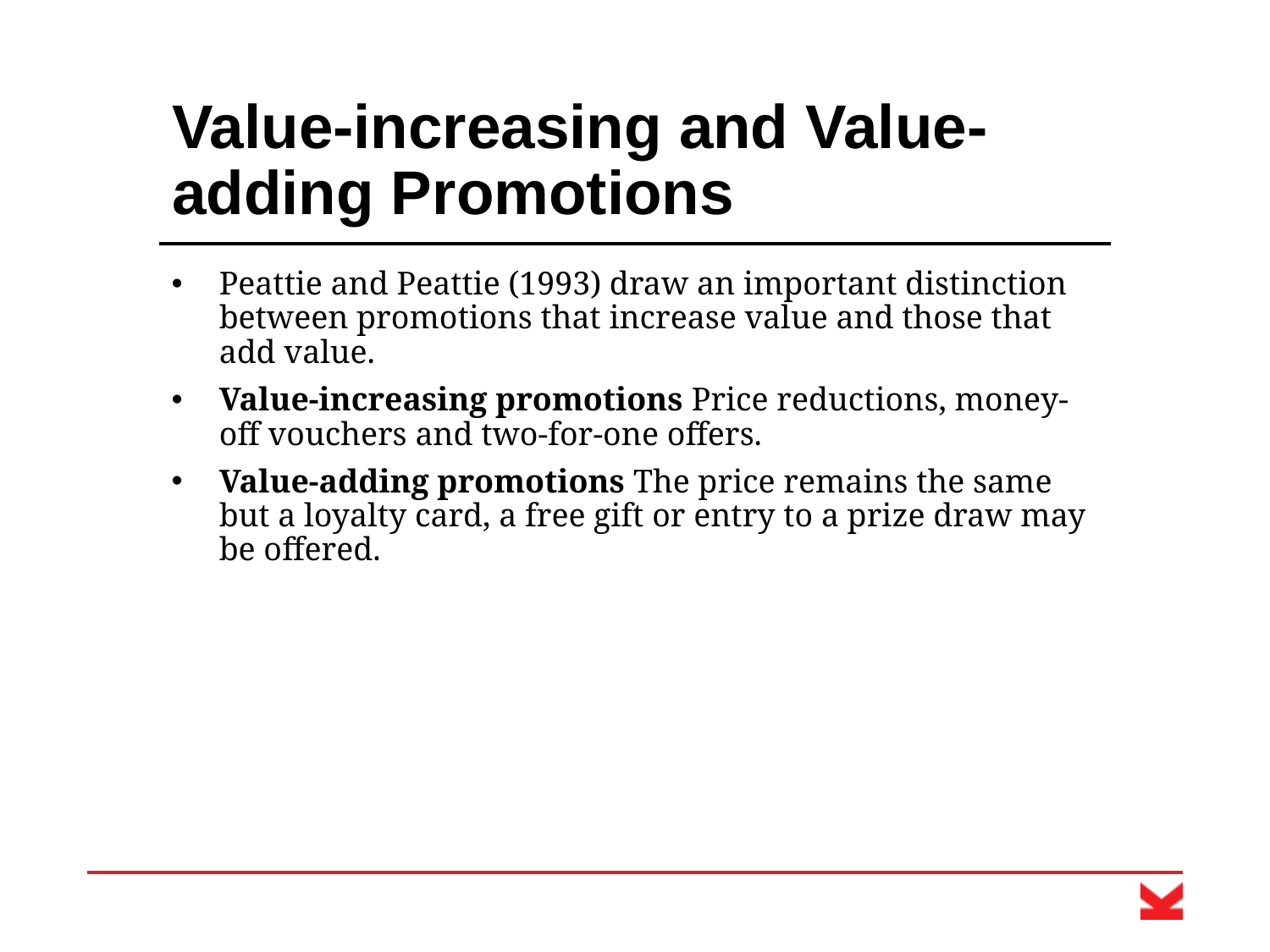

# Value-increasing and Value-adding Promotions
Peattie and Peattie (1993) draw an important distinction between promotions that increase value and those that add value.
Value-increasing promotions Price reductions, money-off vouchers and two-for-one offers.
Value-adding promotions The price remains the same but a loyalty card, a free gift or entry to a prize draw may be offered.